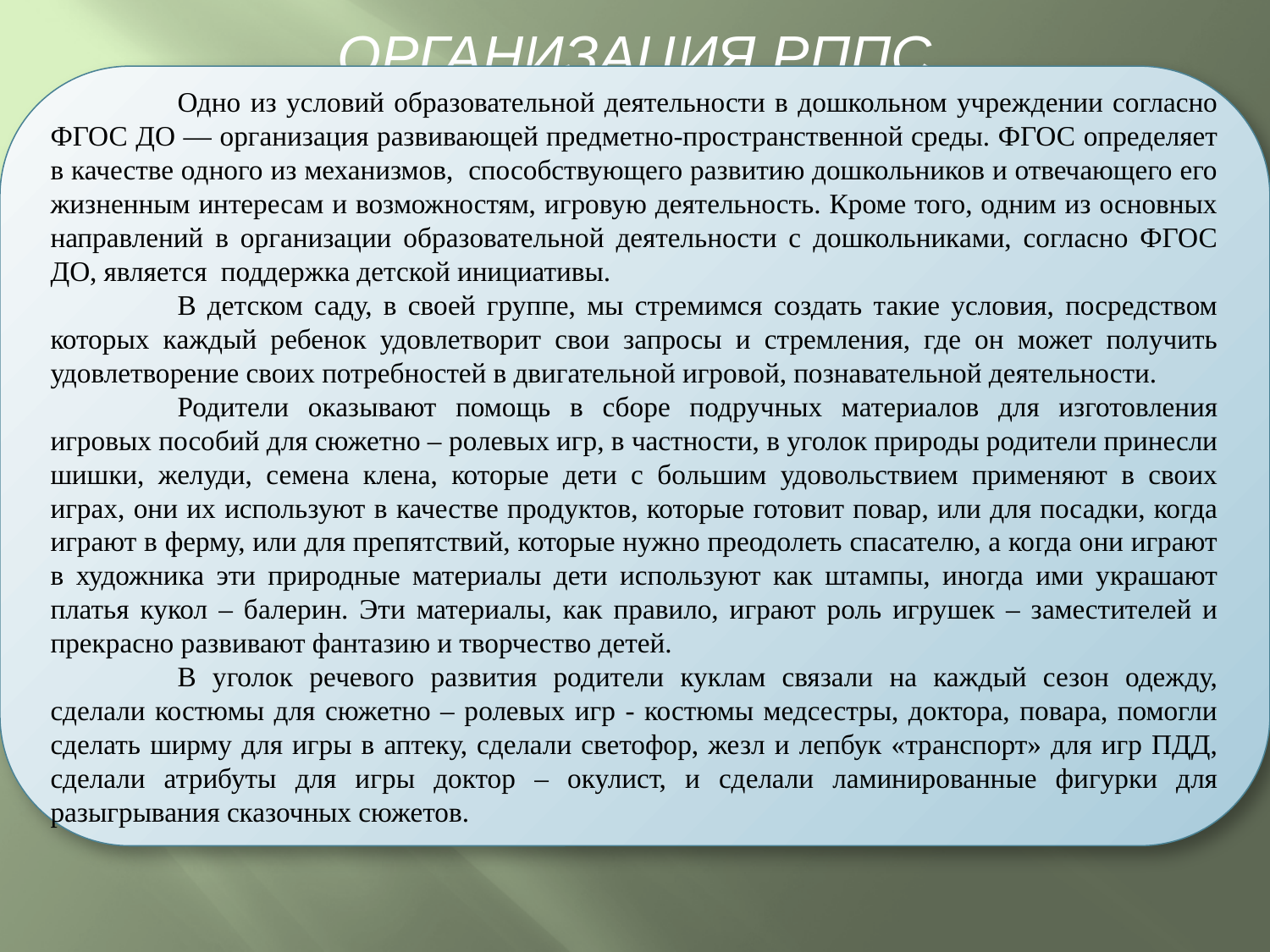

# ОРГАНИЗАЦИЯ РППС
	Одно из условий образовательной деятельности в дошкольном учреждении согласно ФГОС ДО — организация развивающей предметно-пространственной среды. ФГОС определяет в качестве одного из механизмов,  способствующего развитию дошкольников и отвечающего его жизненным интересам и возможностям, игровую деятельность. Кроме того, одним из основных направлений в организации образовательной деятельности с дошкольниками, согласно ФГОС ДО, является  поддержка детской инициативы.
	В детском саду, в своей группе, мы стремимся создать такие условия, посредством которых каждый ребенок удовлетворит свои запросы и стремления, где он может получить удовлетворение своих потребностей в двигательной игровой, познавательной деятельности.
	Родители оказывают помощь в сборе подручных материалов для изготовления игровых пособий для сюжетно – ролевых игр, в частности, в уголок природы родители принесли шишки, желуди, семена клена, которые дети с большим удовольствием применяют в своих играх, они их используют в качестве продуктов, которые готовит повар, или для посадки, когда играют в ферму, или для препятствий, которые нужно преодолеть спасателю, а когда они играют в художника эти природные материалы дети используют как штампы, иногда ими украшают платья кукол – балерин. Эти материалы, как правило, играют роль игрушек – заместителей и прекрасно развивают фантазию и творчество детей.
	В уголок речевого развития родители куклам связали на каждый сезон одежду, сделали костюмы для сюжетно – ролевых игр - костюмы медсестры, доктора, повара, помогли сделать ширму для игры в аптеку, сделали светофор, жезл и лепбук «транспорт» для игр ПДД, сделали атрибуты для игры доктор – окулист, и сделали ламинированные фигурки для разыгрывания сказочных сюжетов.